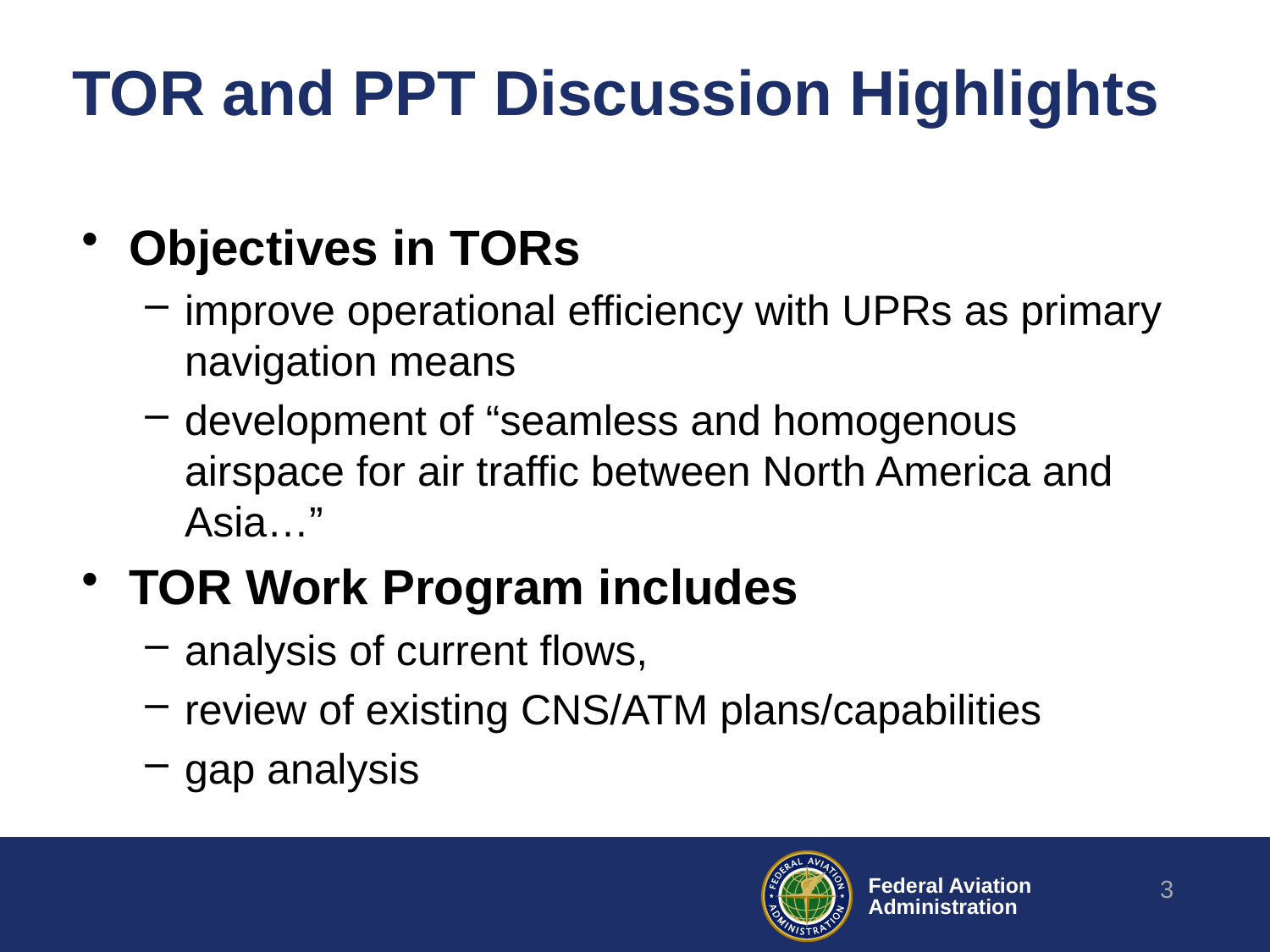

# TOR and PPT Discussion Highlights
Objectives in TORs
improve operational efficiency with UPRs as primary navigation means
development of “seamless and homogenous airspace for air traffic between North America and Asia…”
TOR Work Program includes
analysis of current flows,
review of existing CNS/ATM plans/capabilities
gap analysis

3